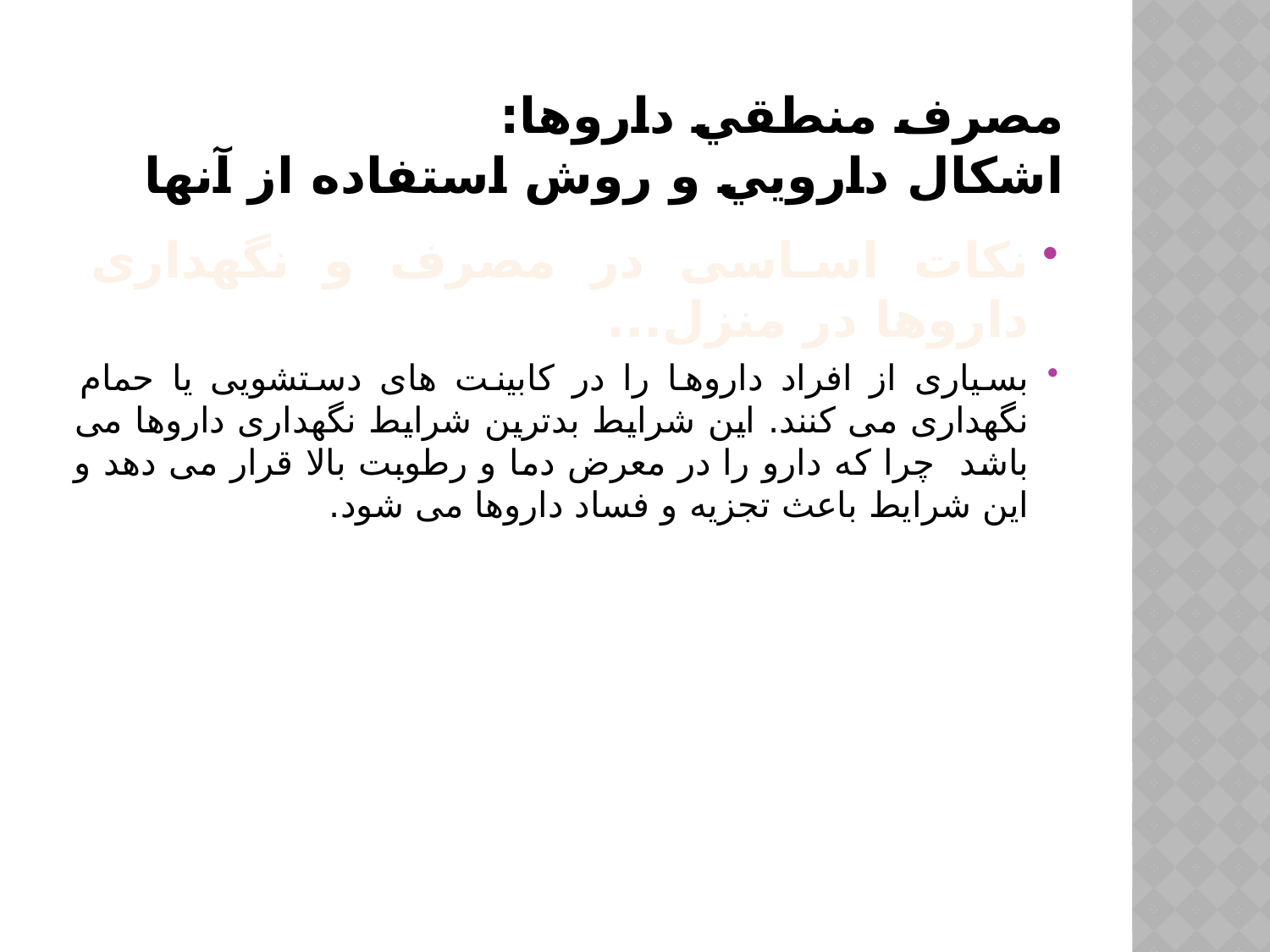

# مصرف منطقي داروها: اشكال دارويي و روش استفاده از آنها
نکات اساسی در مصرف و نگهداری داروها در منزل...
بسیاری از افراد داروها را در کابینت های دستشویی یا حمام نگهداری می کنند. این شرایط بدترین شرایط نگهداری داروها می باشد  چرا که دارو را در معرض دما و رطوبت بالا قرار می دهد و این شرایط باعث تجزیه و فساد داروها می شود.